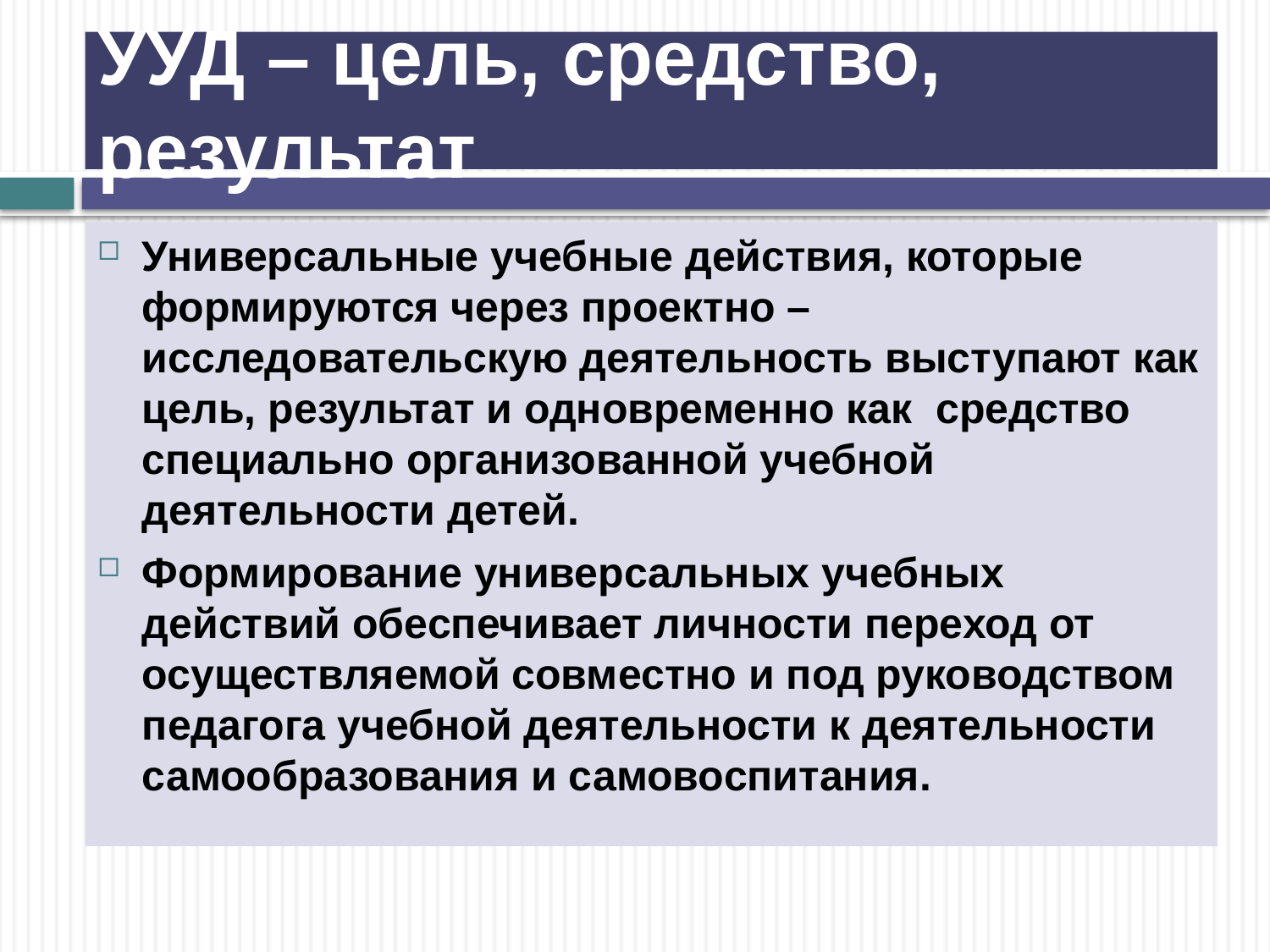

# УУД – цель, средство, результат
Универсальные учебные действия, которые формируются через проектно – исследовательскую деятельность выступают как цель, результат и одновременно как  средство специально организованной учебной деятельности детей.
Формирование универсальных учебных действий обеспечивает личности переход от осуществляемой совместно и под руководством  педагога учебной деятельности к деятельности самообразования и самовоспитания.